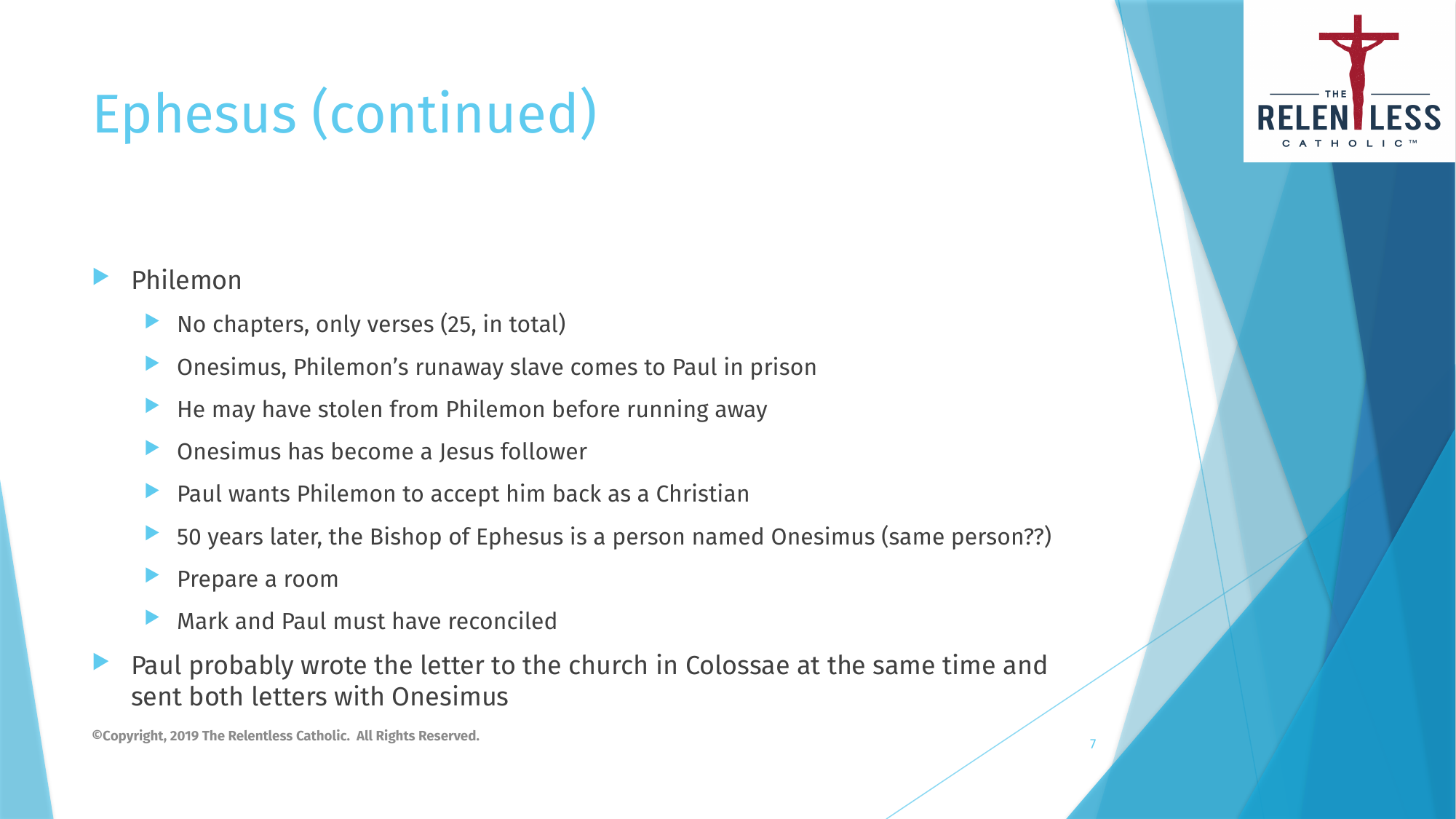

# Ephesus (continued)
Philemon
No chapters, only verses (25, in total)
Onesimus, Philemon’s runaway slave comes to Paul in prison
He may have stolen from Philemon before running away
Onesimus has become a Jesus follower
Paul wants Philemon to accept him back as a Christian
50 years later, the Bishop of Ephesus is a person named Onesimus (same person??)
Prepare a room
Mark and Paul must have reconciled
Paul probably wrote the letter to the church in Colossae at the same time and sent both letters with Onesimus
©Copyright, 2019 The Relentless Catholic.  All Rights Reserved.

7